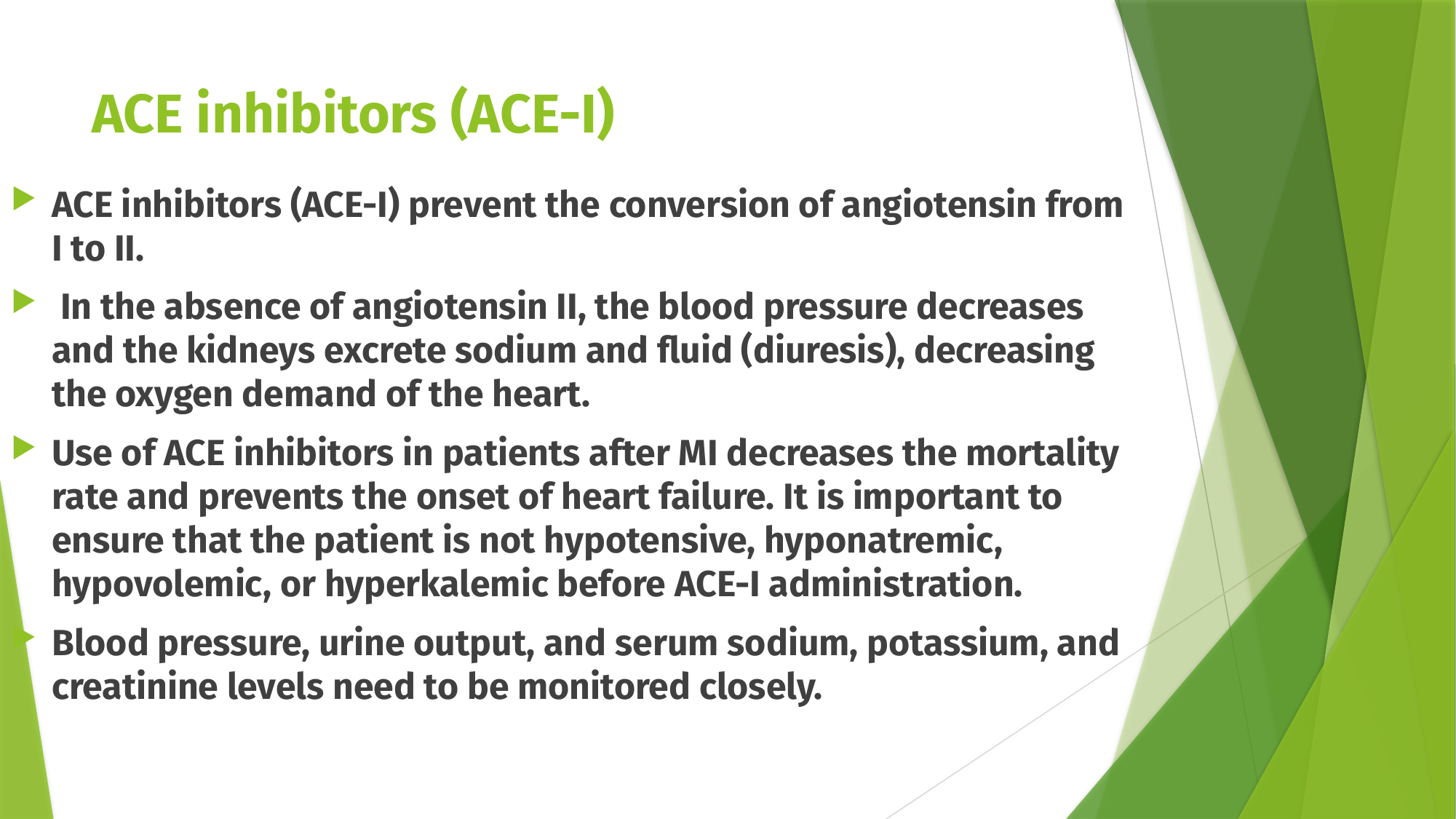

# ACE inhibitors (ACE-I)
ACE inhibitors (ACE-I) prevent the conversion of angiotensin from I to II.
 In the absence of angiotensin II, the blood pressure decreases and the kidneys excrete sodium and ﬂuid (diuresis), decreasing the oxygen demand of the heart.
Use of ACE inhibitors in patients after MI decreases the mortality rate and prevents the onset of heart failure. It is important to ensure that the patient is not hypotensive, hyponatremic, hypovolemic, or hyperkalemic before ACE-I administration.
Blood pressure, urine output, and serum sodium, potassium, and creatinine levels need to be monitored closely.